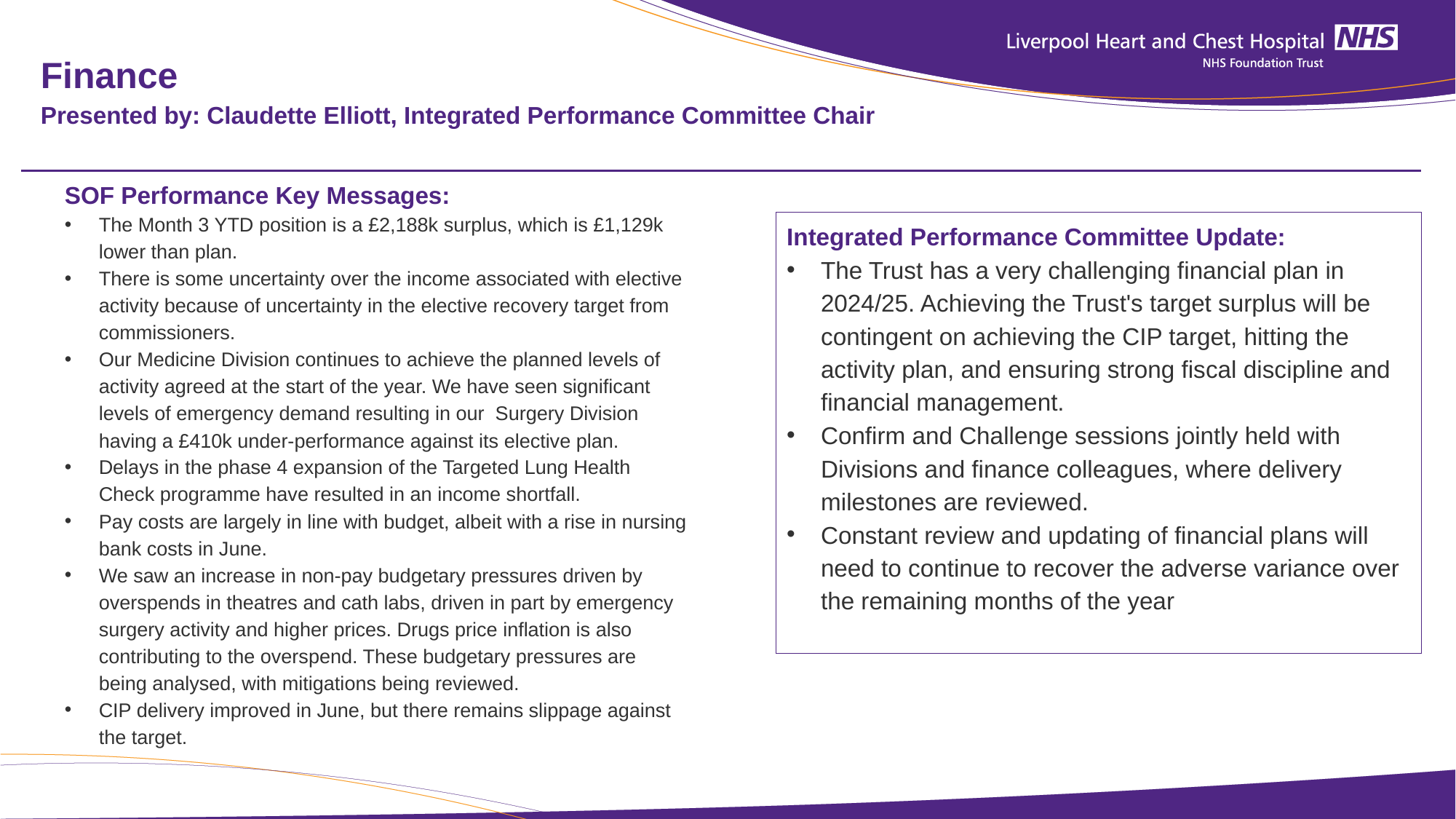

# Finance Presented by: Claudette Elliott, Integrated Performance Committee Chair
SOF Performance Key Messages:
The Month 3 YTD position is a £2,188k surplus, which is £1,129k lower than plan.
There is some uncertainty over the income associated with elective activity because of uncertainty in the elective recovery target from commissioners.
Our Medicine Division continues to achieve the planned levels of activity agreed at the start of the year. We have seen significant levels of emergency demand resulting in our  Surgery Division having a £410k under-performance against its elective plan.
Delays in the phase 4 expansion of the Targeted Lung Health Check programme have resulted in an income shortfall.
Pay costs are largely in line with budget, albeit with a rise in nursing bank costs in June.
We saw an increase in non-pay budgetary pressures driven by overspends in theatres and cath labs, driven in part by emergency surgery activity and higher prices. Drugs price inflation is also contributing to the overspend. These budgetary pressures are being analysed, with mitigations being reviewed.
CIP delivery improved in June, but there remains slippage against the target.

Integrated Performance Committee Update:
The Trust has a very challenging financial plan in 2024/25. Achieving the Trust's target surplus will be contingent on achieving the CIP target, hitting the activity plan, and ensuring strong fiscal discipline and financial management.
Confirm and Challenge sessions jointly held with Divisions and finance colleagues, where delivery milestones are reviewed.
Constant review and updating of financial plans will need to continue to recover the adverse variance over the remaining months of the year